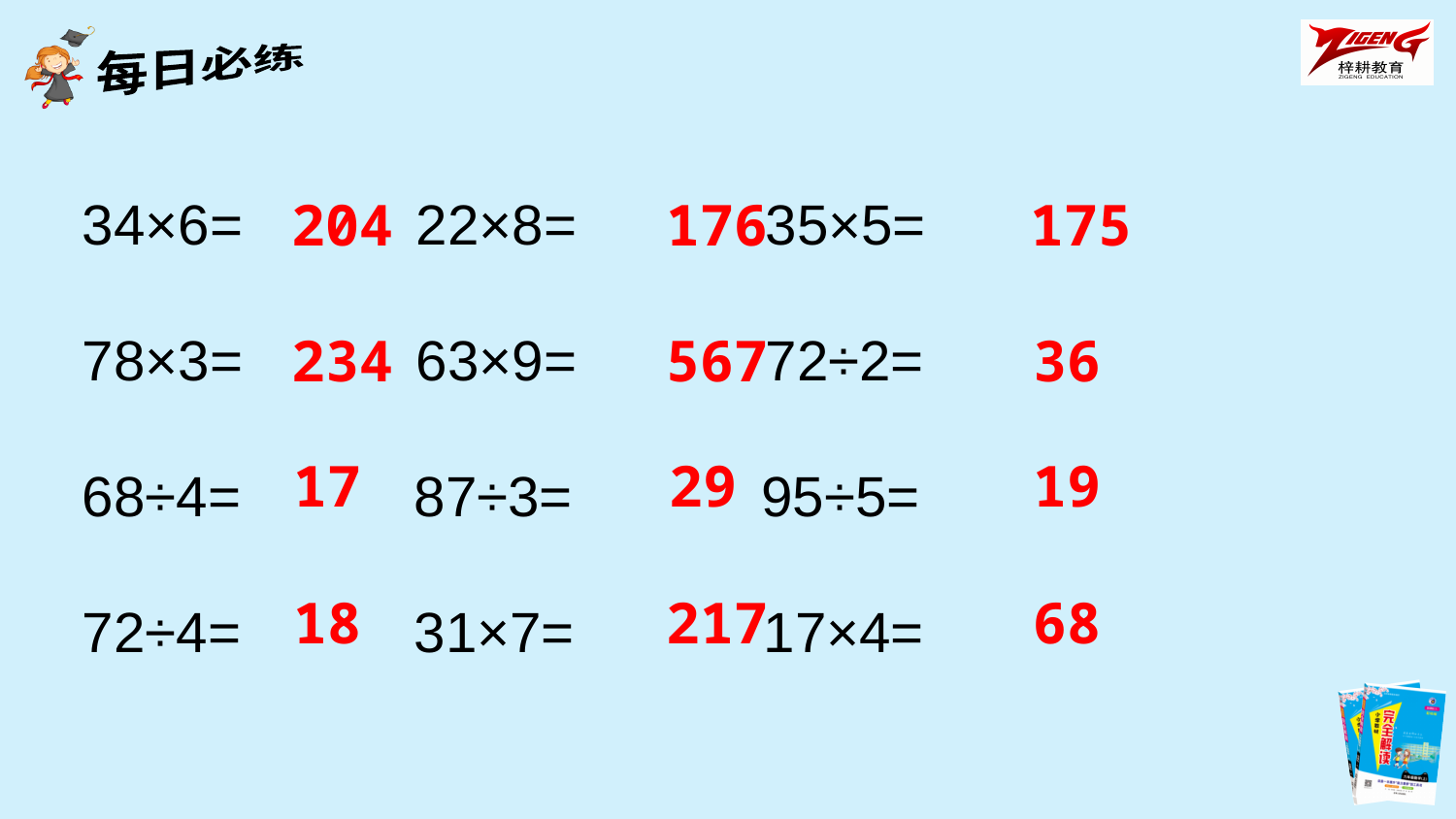

34×6=           22×8=            35×5=
78×3=           63×9=            72÷2=
68÷4=           87÷3=            95÷5=
72÷4=           31×7=            17×4=
204
176
175
234
567
36
17
29
19
18
217
68